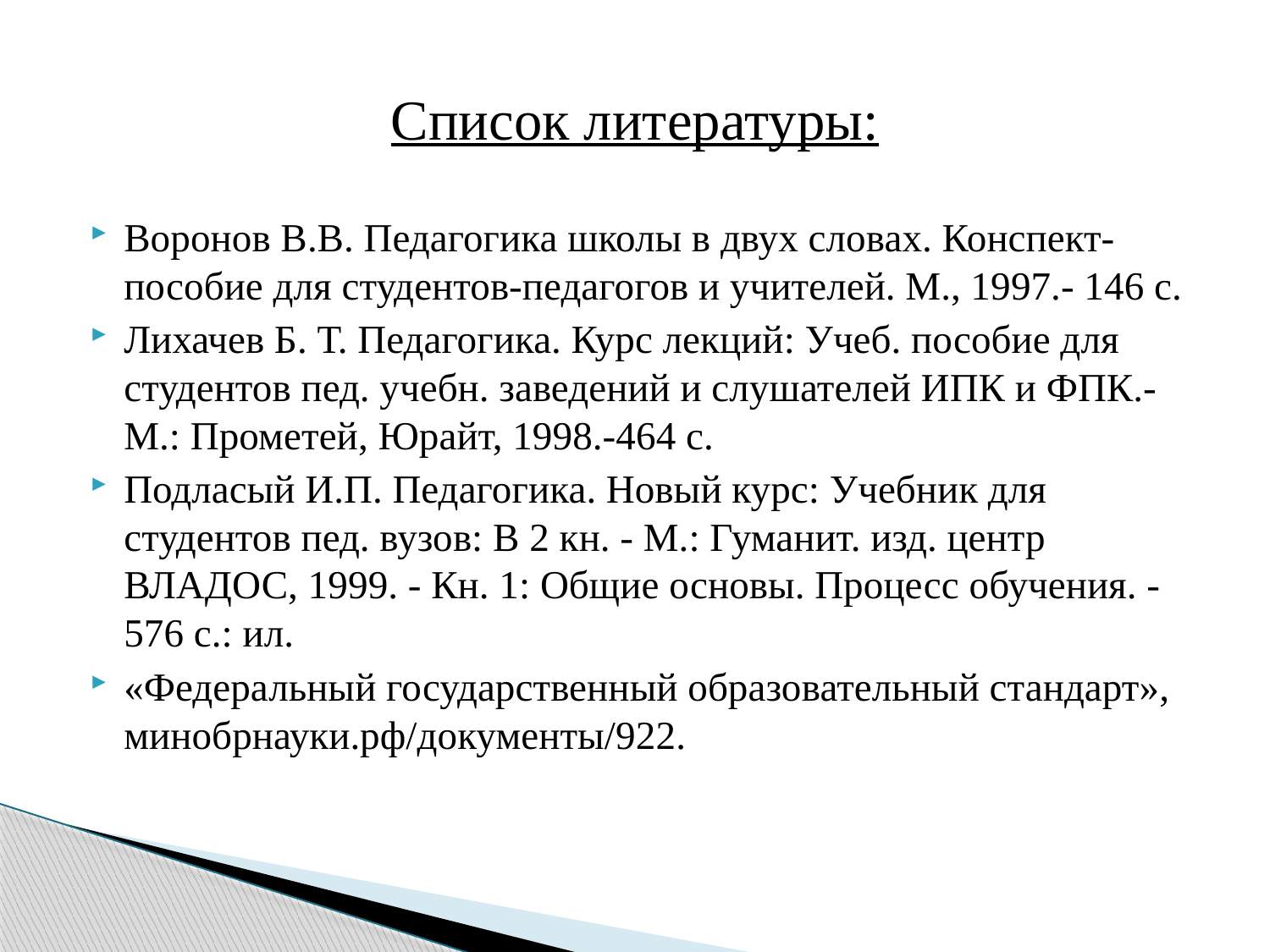

# Список литературы:
Воронов В.В. Педагогика школы в двух словах. Конспект-пособие для студентов-педагогов и учителей. М., 1997.- 146 с.
Лихачев Б. Т. Педагогика. Курс лекций: Учеб. пособие для студентов пед. учебн. заведений и слушателей ИПК и ФПК.-М.: Прометей, Юрайт, 1998.-464 с.
Подласый И.П. Педагогика. Новый курс: Учебник для студентов пед. вузов: В 2 кн. - М.: Гуманит. изд. центр ВЛАДОС, 1999. - Кн. 1: Общие основы. Процесс обучения. - 576 с.: ил.
«Федеральный государственный образовательный стандарт», минобрнауки.рф/документы/922.